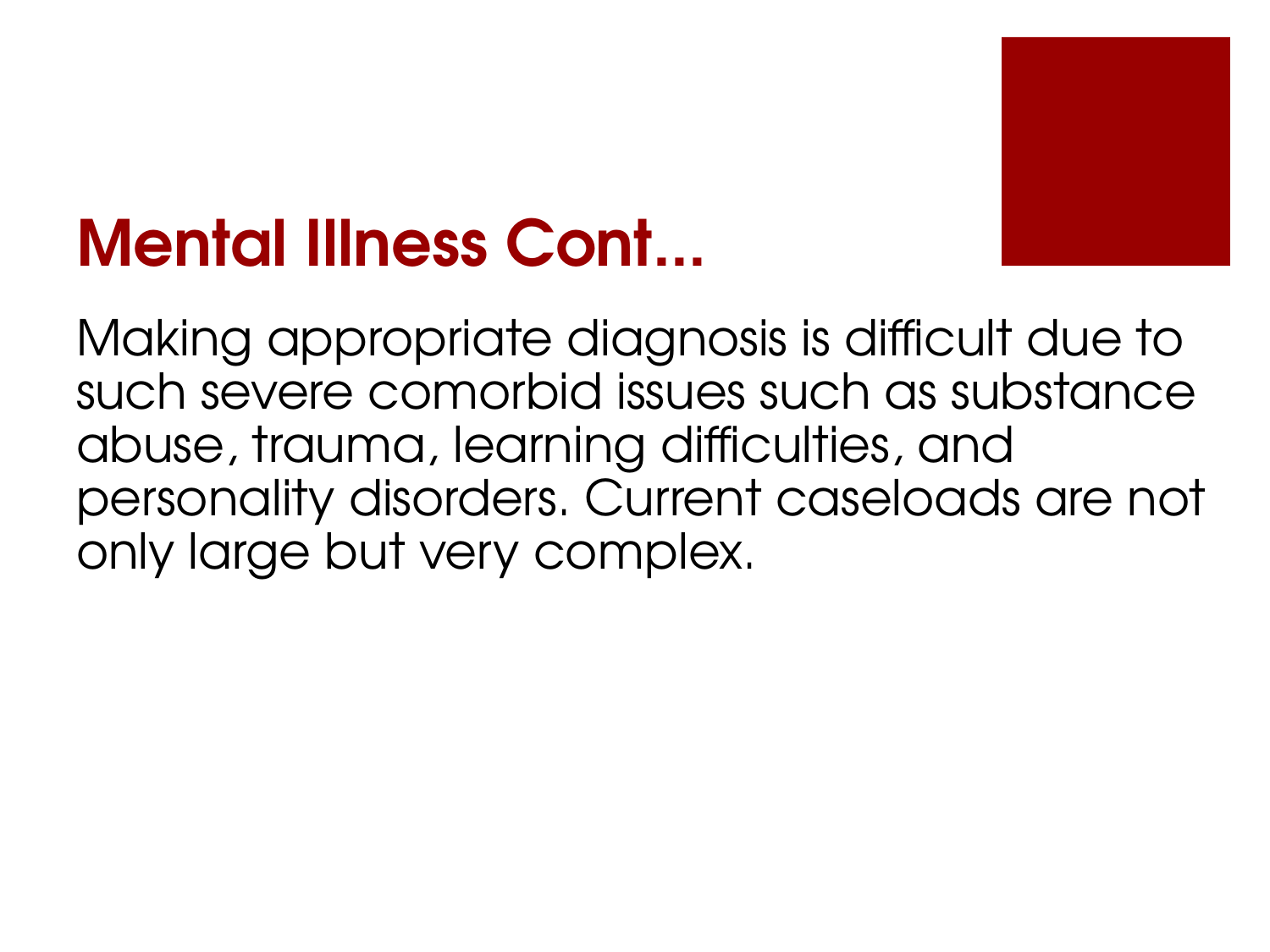

# Mental Illness Cont...
Making appropriate diagnosis is difficult due to such severe comorbid issues such as substance abuse, trauma, learning difficulties, and personality disorders. Current caseloads are not only large but very complex.